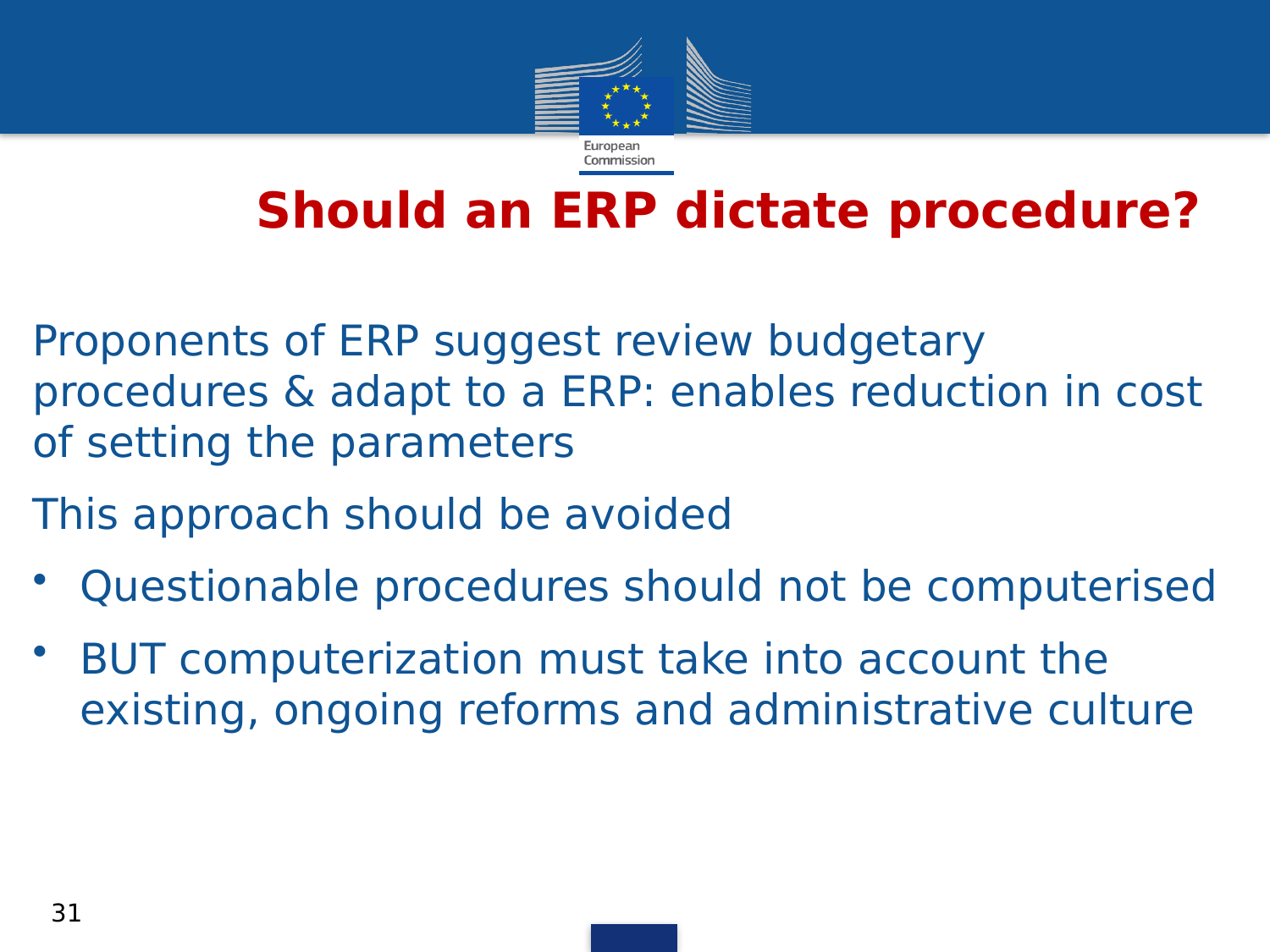

# Should an ERP dictate procedure?
Proponents of ERP suggest review budgetary procedures & adapt to a ERP: enables reduction in cost of setting the parameters
This approach should be avoided
Questionable procedures should not be computerised
BUT computerization must take into account the existing, ongoing reforms and administrative culture
31